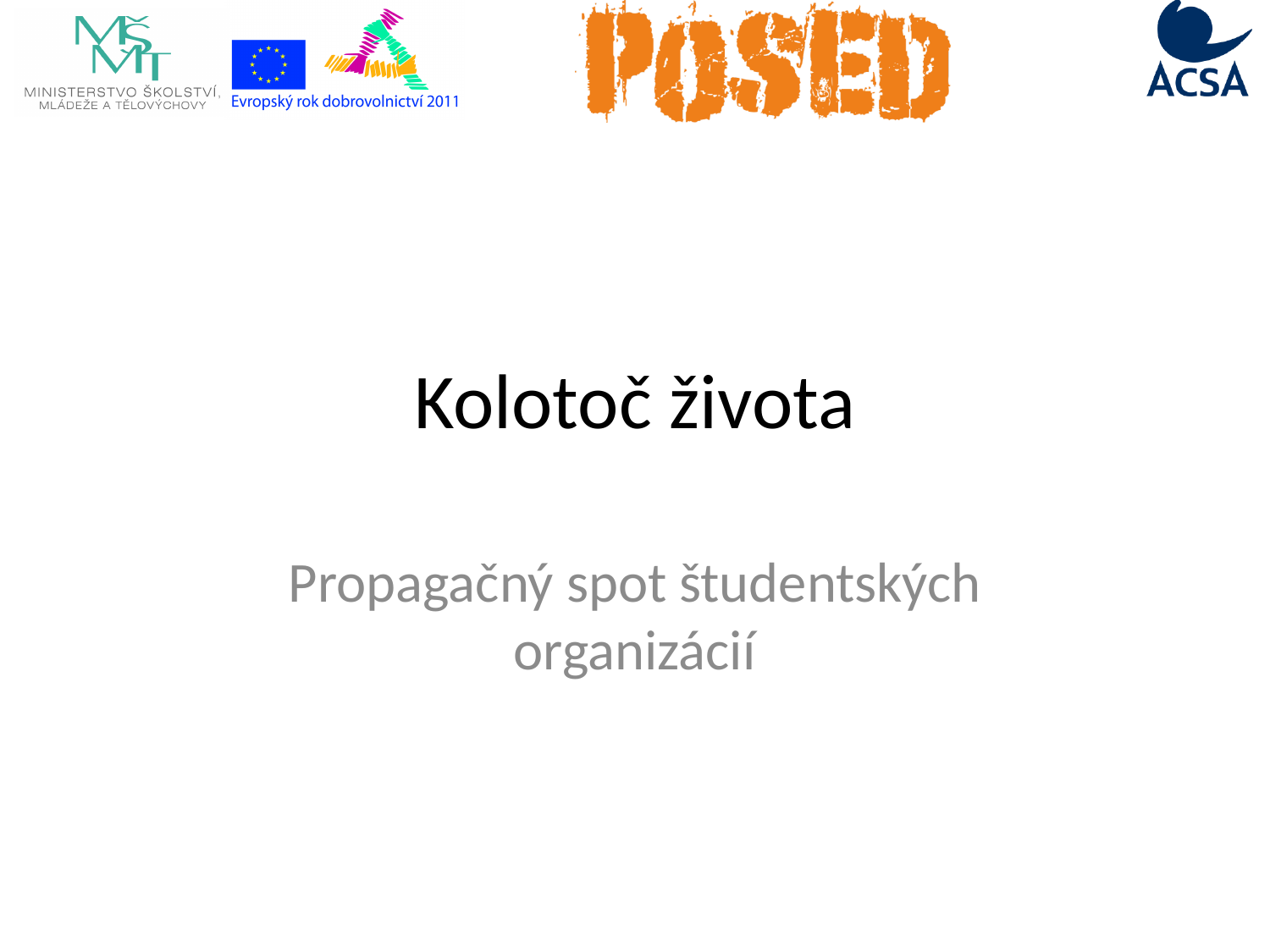

# Kolotoč života
Propagačný spot študentských organizácií